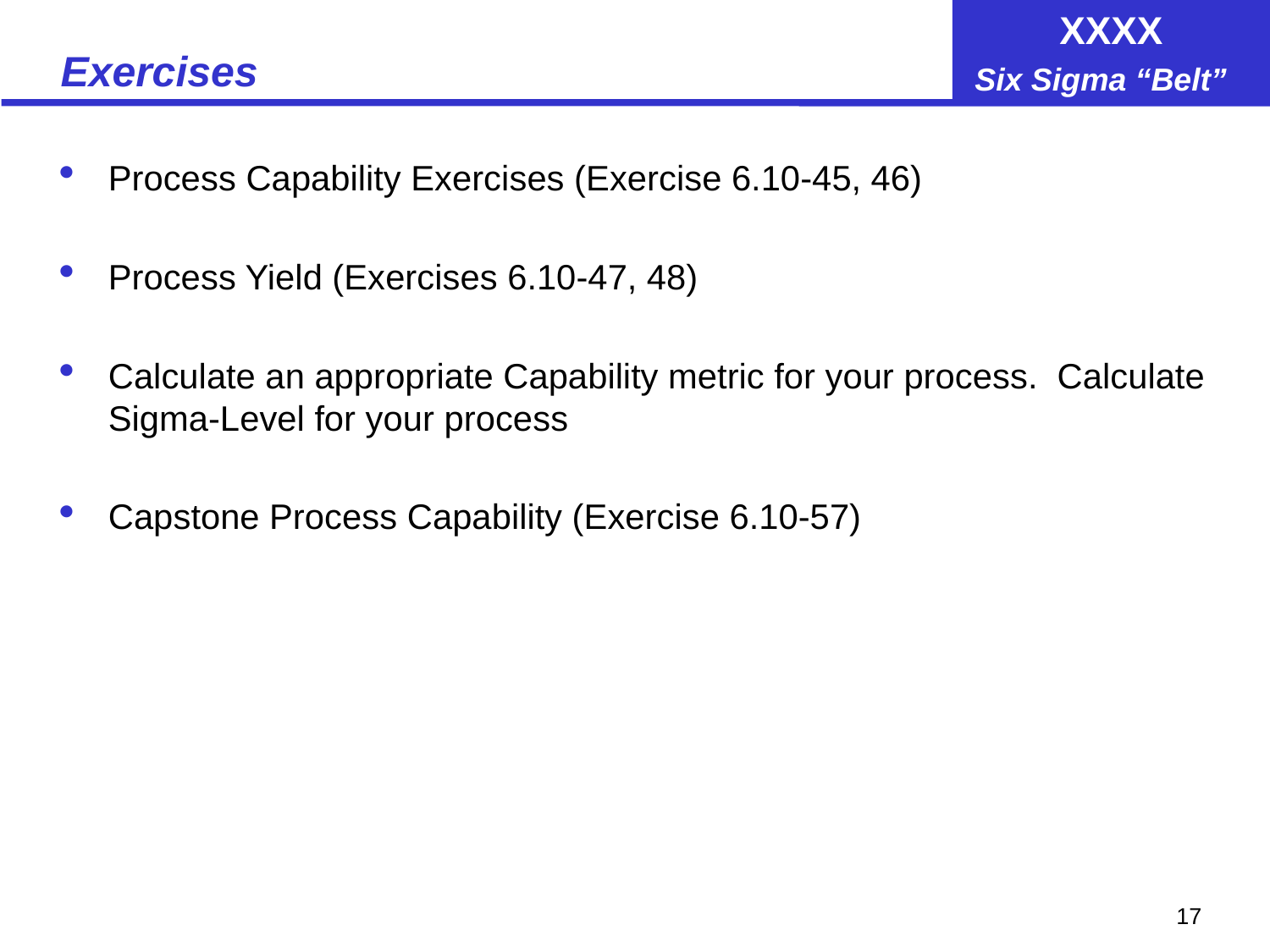

# Exercises
Process Capability Exercises (Exercise 6.10-45, 46)

Process Yield (Exercises 6.10-47, 48)

Calculate an appropriate Capability metric for your process.  Calculate Sigma-Level for your process

Capstone Process Capability (Exercise 6.10-57)